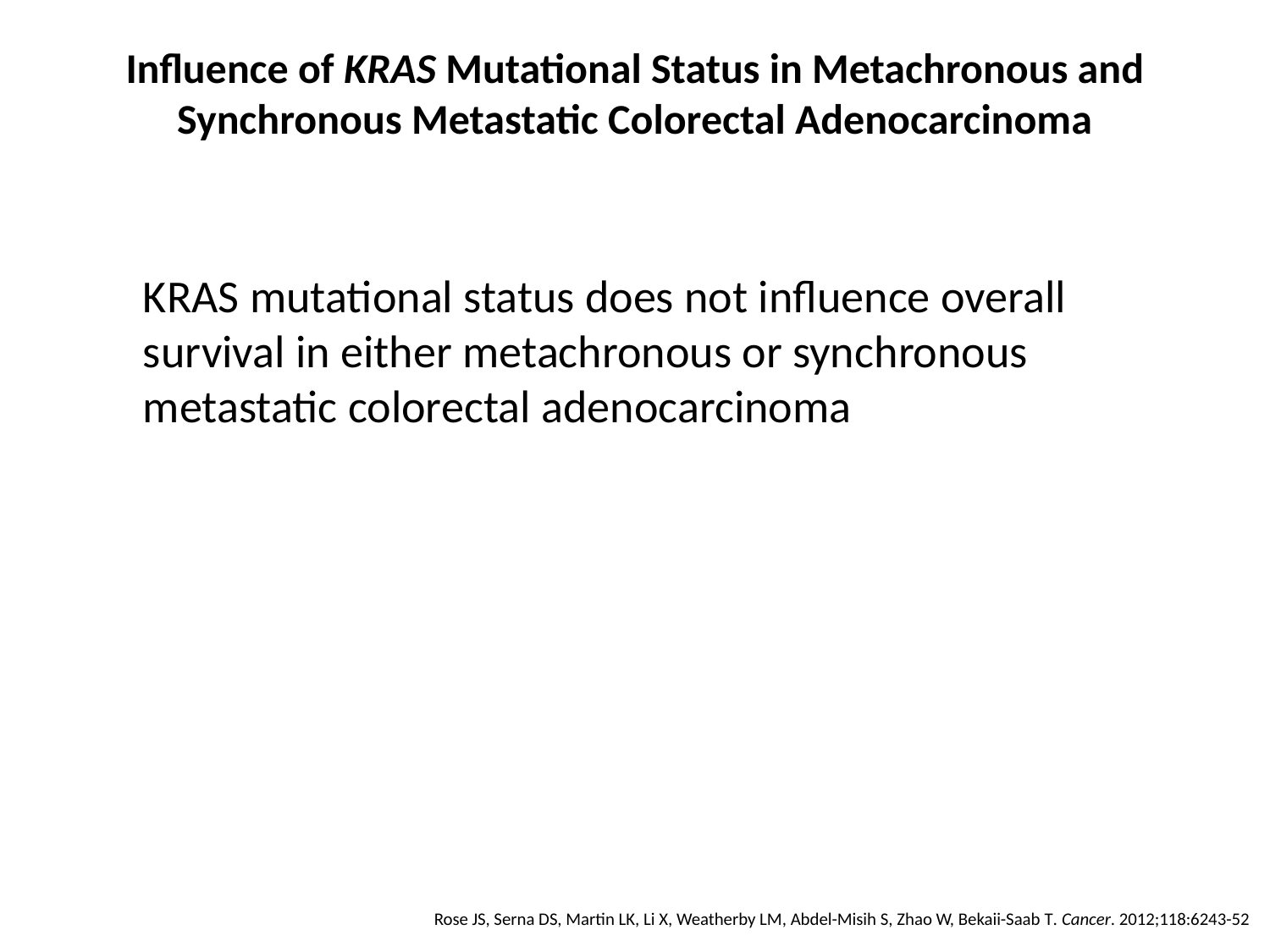

# Influence of KRAS Mutational Status in Metachronous and Synchronous Metastatic Colorectal Adenocarcinoma
KRAS mutational status does not influence overall survival in either metachronous or synchronous metastatic colorectal adenocarcinoma
Rose JS, Serna DS, Martin LK, Li X, Weatherby LM, Abdel-Misih S, Zhao W, Bekaii-Saab T. Cancer. 2012;118:6243-52